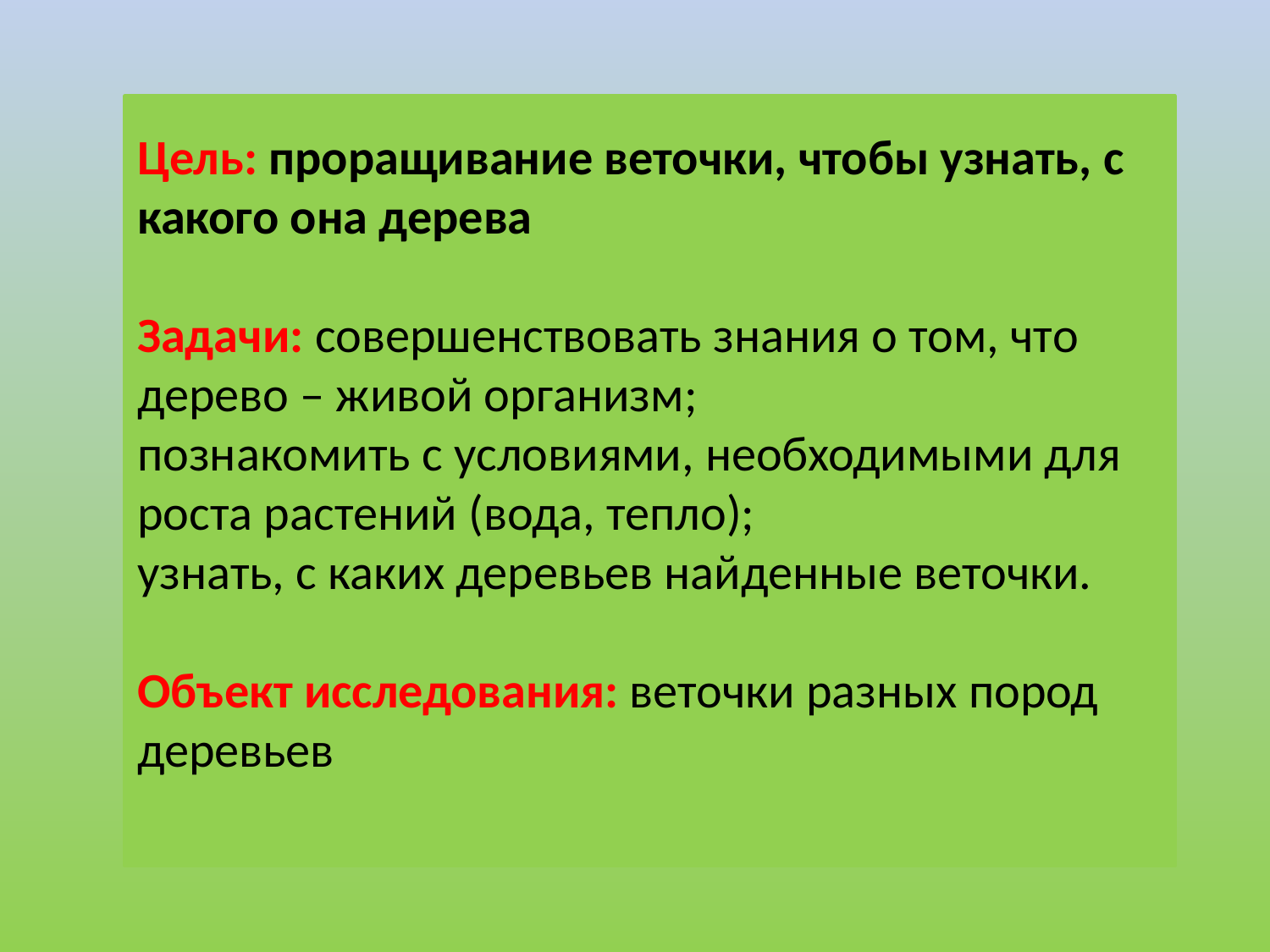

Цель: проращивание веточки, чтобы узнать, с какого она дерева

Задачи: совершенствовать знания о том, что дерево – живой организм;
познакомить с условиями, необходимыми для роста растений (вода, тепло);
узнать, с каких деревьев найденные веточки.

Объект исследования: веточки разных пород деревьев